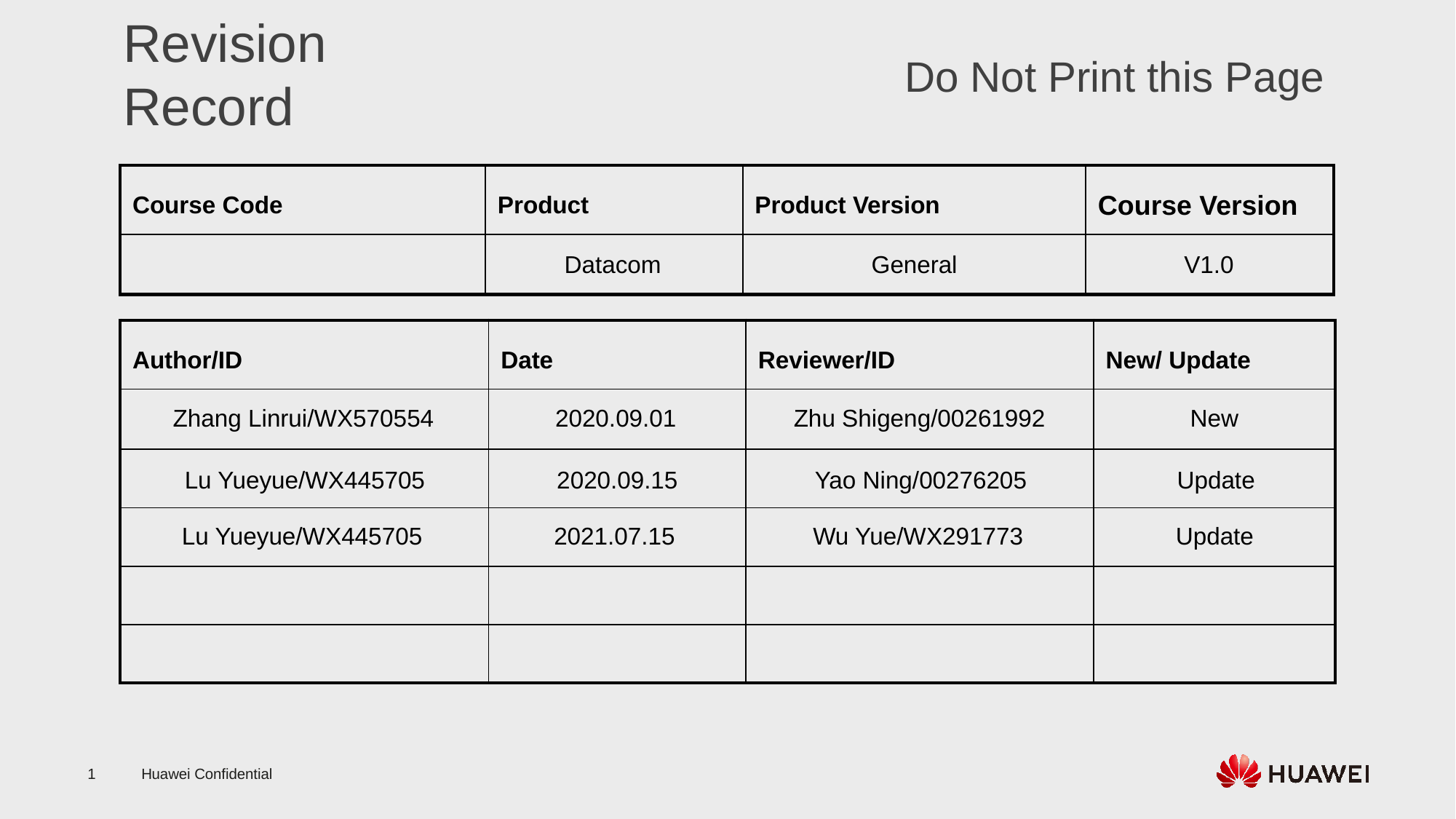

Datacom
General
V1.0
Zhang Linrui/WX570554
2020.09.01
Zhu Shigeng/00261992
New
Lu Yueyue/WX445705
2020.09.15
Yao Ning/00276205
Update
Lu Yueyue/WX445705
2021.07.15
Wu Yue/WX291773
Update